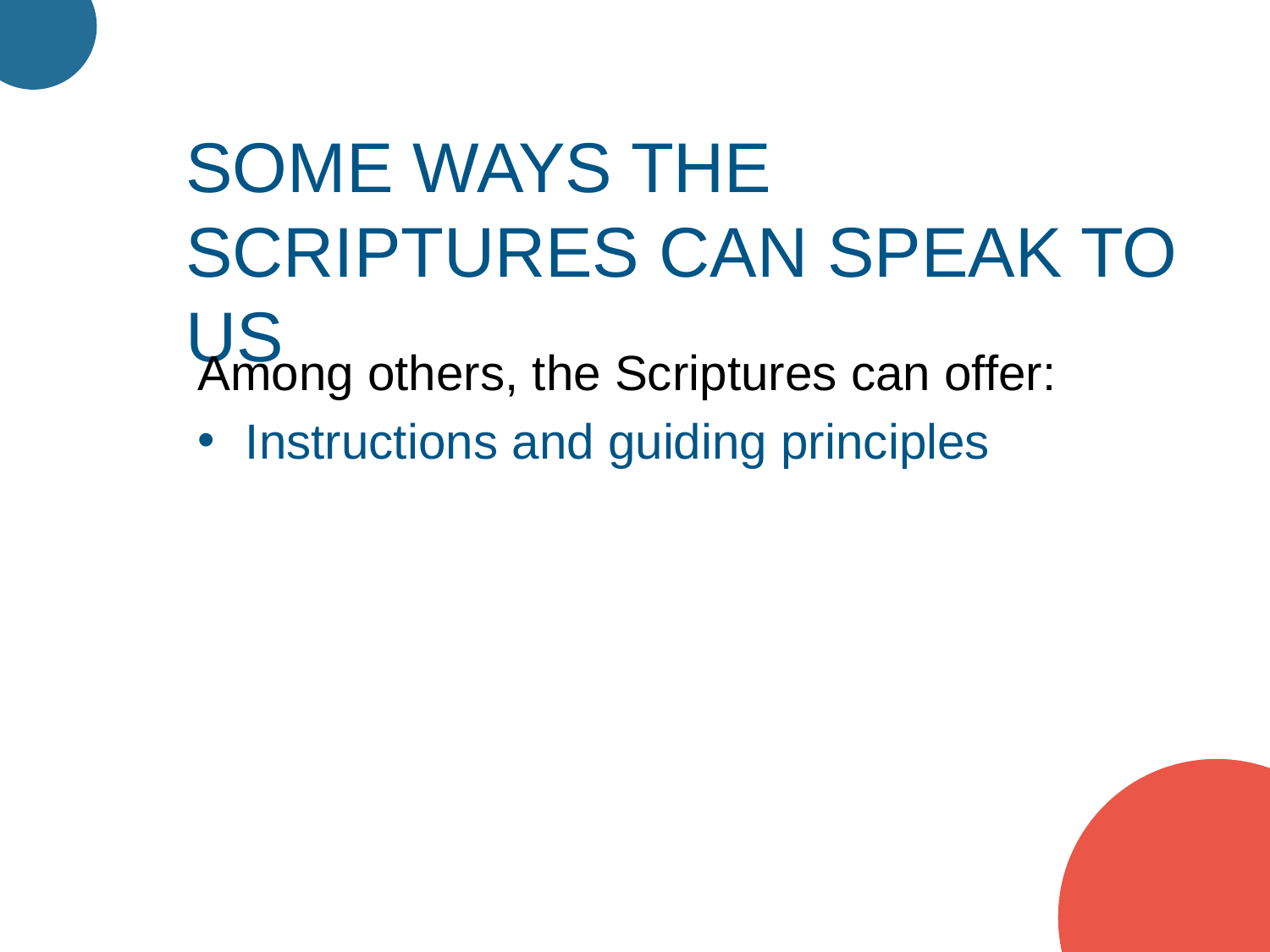

some ways the scriptures can speak to us
Among others, the Scriptures can offer:
Instructions and guiding principles